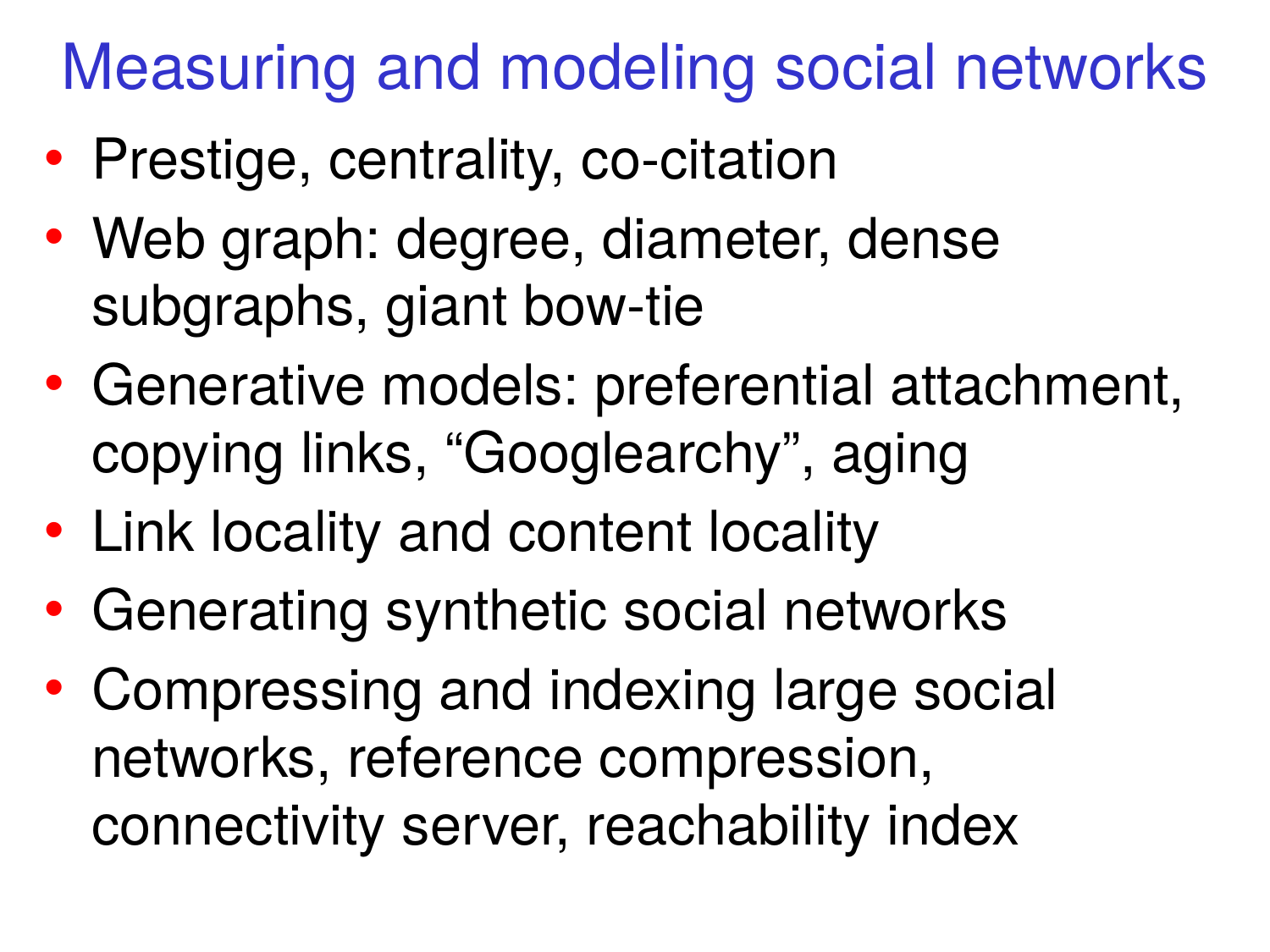

# Measuring and modeling social networks
Prestige, centrality, co-citation
Web graph: degree, diameter, dense subgraphs, giant bow-tie
Generative models: preferential attachment, copying links, “Googlearchy”, aging
Link locality and content locality
Generating synthetic social networks
Compressing and indexing large social networks, reference compression, connectivity server, reachability index